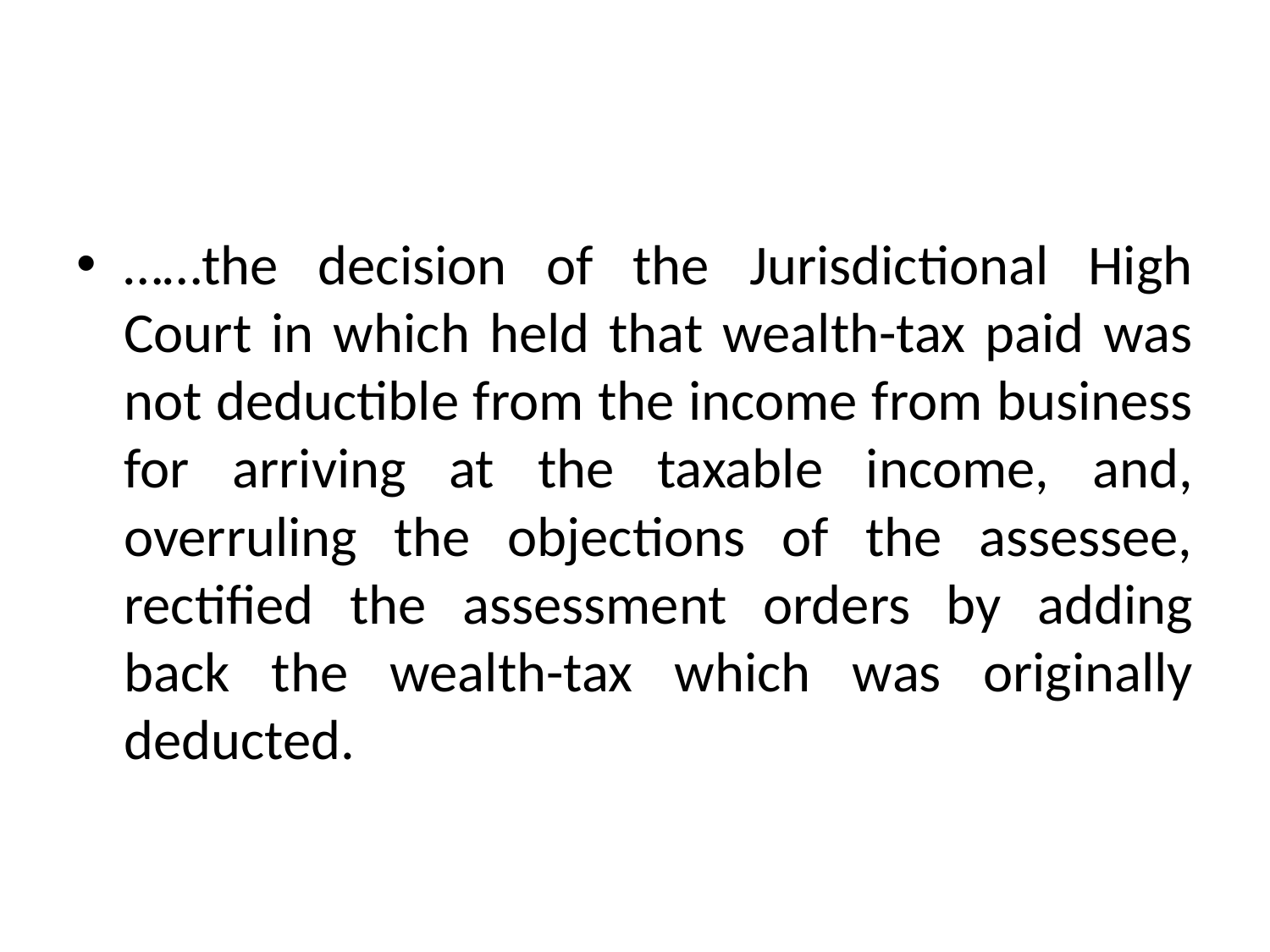

#
……the decision of the Jurisdictional High Court in which held that wealth-tax paid was not deductible from the income from business for arriving at the taxable income, and, overruling the objections of the assessee, rectified the assessment orders by adding back the wealth-tax which was originally deducted.